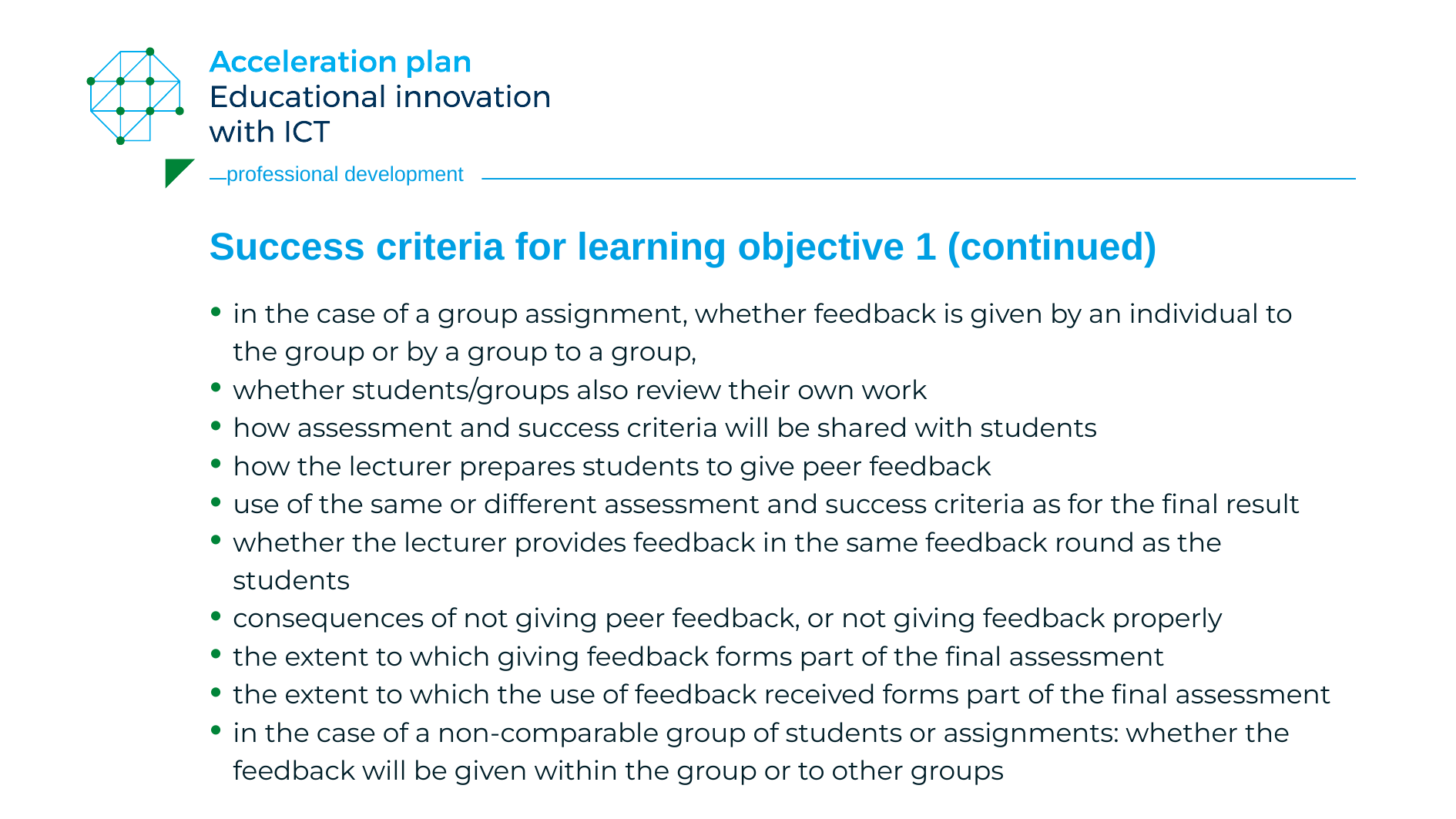

# Success criteria for learning objective 1 (continued)
in the case of a group assignment, whether feedback is given by an individual to the group or by a group to a group,
whether students/groups also review their own work
how assessment and success criteria will be shared with students
how the lecturer prepares students to give peer feedback
use of the same or different assessment and success criteria as for the final result
whether the lecturer provides feedback in the same feedback round as the students
consequences of not giving peer feedback, or not giving feedback properly
the extent to which giving feedback forms part of the final assessment
the extent to which the use of feedback received forms part of the final assessment
in the case of a non-comparable group of students or assignments: whether the feedback will be given within the group or to other groups